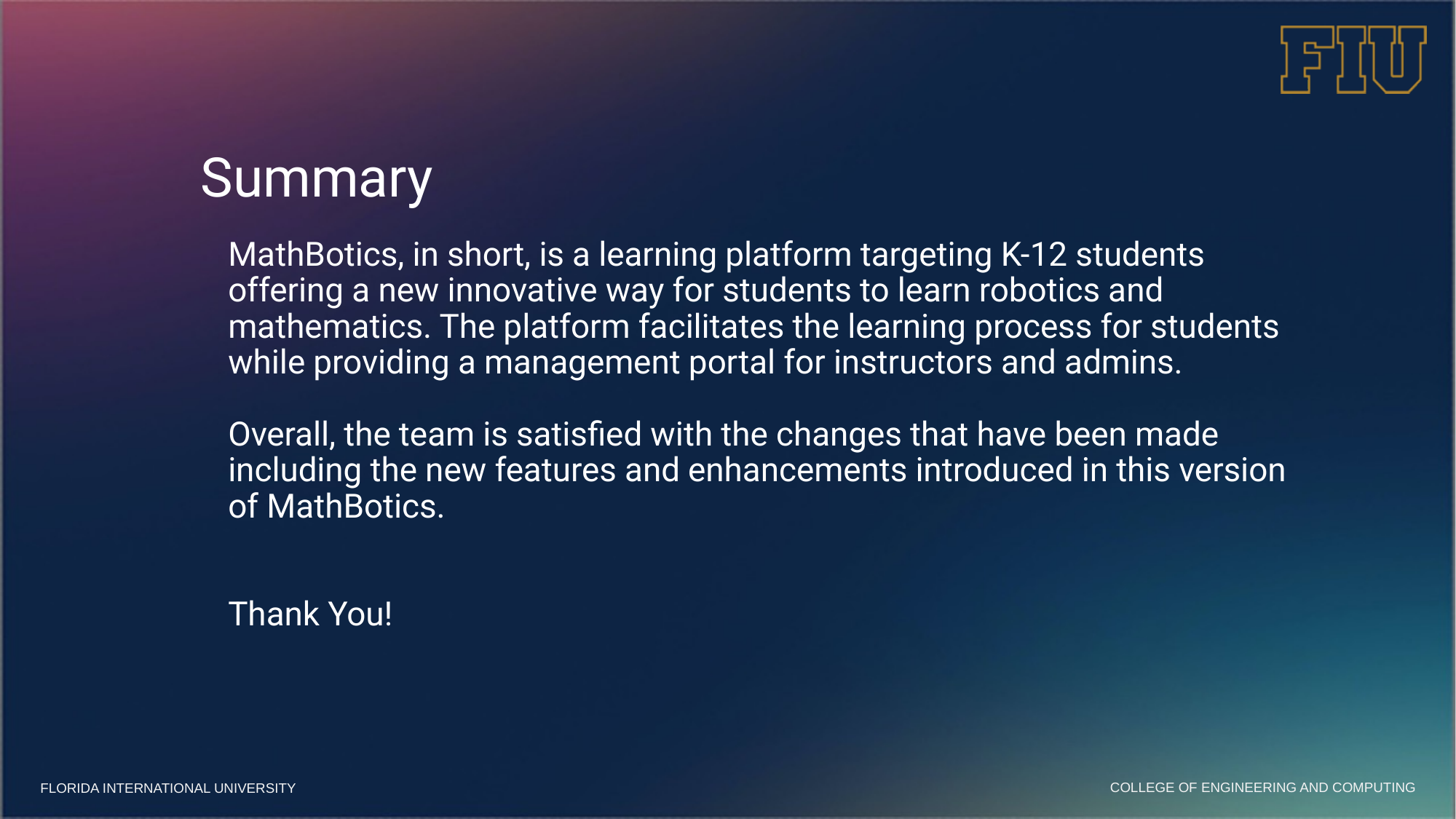

# Summary
MathBotics, in short, is a learning platform targeting K-12 students
offering a new innovative way for students to learn robotics and
mathematics. The platform facilitates the learning process for students
while providing a management portal for instructors and admins.

Overall, the team is satisfied with the changes that have been made
including the new features and enhancements introduced in this version
of MathBotics.

Thank You!